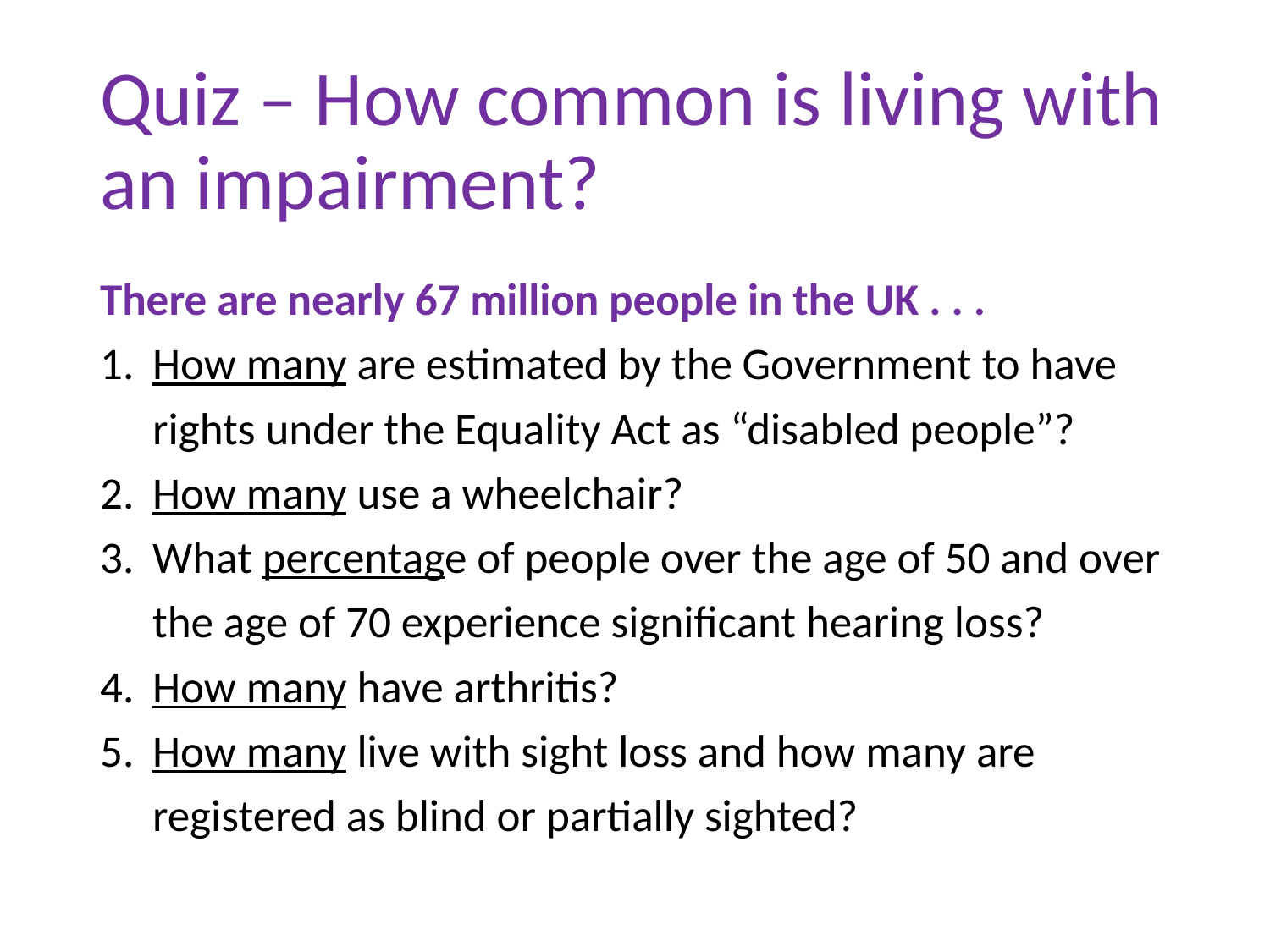

# Quiz – How common is living with an impairment?
There are nearly 67 million people in the UK . . .
How many are estimated by the Government to have rights under the Equality Act as “disabled people”?
How many use a wheelchair?
What percentage of people over the age of 50 and over the age of 70 experience significant hearing loss?
How many have arthritis?
How many live with sight loss and how many are registered as blind or partially sighted?